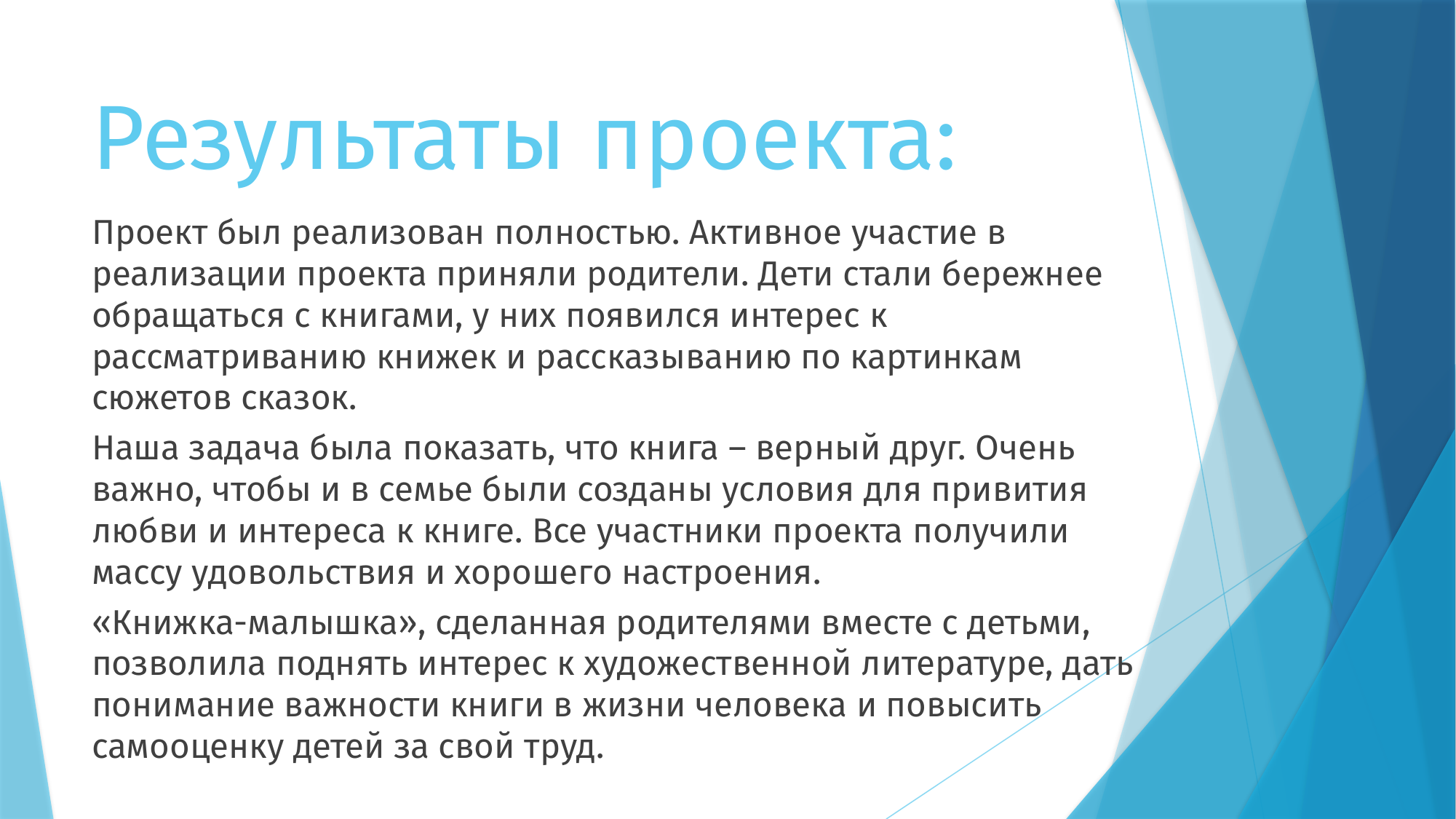

# Результаты проекта:
Проект был реализован полностью. Активное участие в реализации проекта приняли родители. Дети стали бережнее обращаться с книгами, у них появился интерес к рассматриванию книжек и рассказыванию по картинкам сюжетов сказок.
Наша задача была показать, что книга – верный друг. Очень важно, чтобы и в семье были созданы условия для привития любви и интереса к книге. Все участники проекта получили массу удовольствия и хорошего настроения.
«Книжка-малышка», сделанная родителями вместе с детьми, позволила поднять интерес к художественной литературе, дать понимание важности книги в жизни человека и повысить самооценку детей за свой труд.